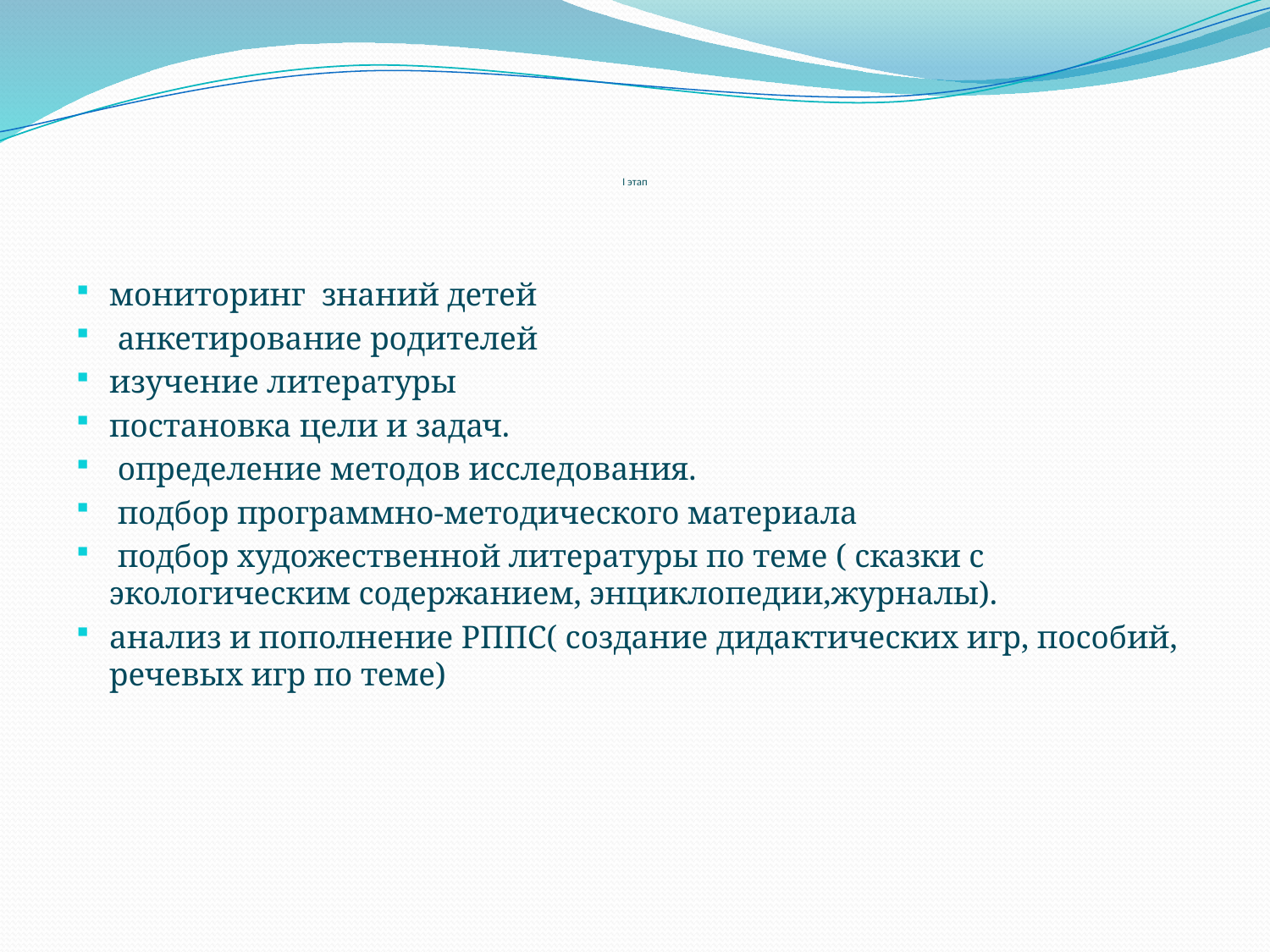

# I этап
мониторинг  знаний детей
 анкетирование родителей
изучение литературы
постановка цели и задач.
 определение методов исследования.
 подбор программно-методического материала
 подбор художественной литературы по теме ( сказки с экологическим содержанием, энциклопедии,журналы).
анализ и пополнение РППС( создание дидактических игр, пособий, речевых игр по теме)